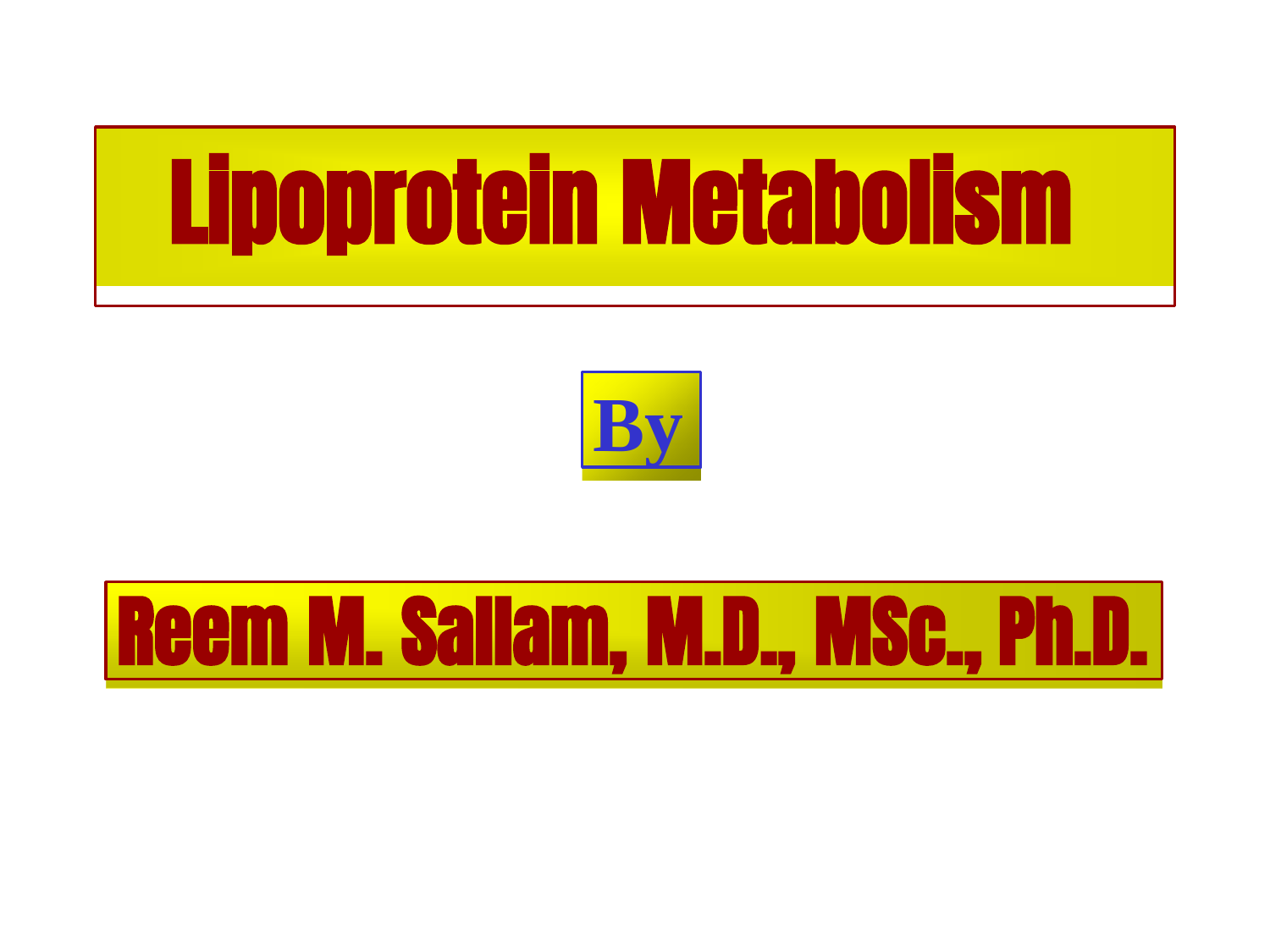

# Lipoprotein Metabolism

By

Reem M. Sallam, M.D., MSc.,	Ph.D.